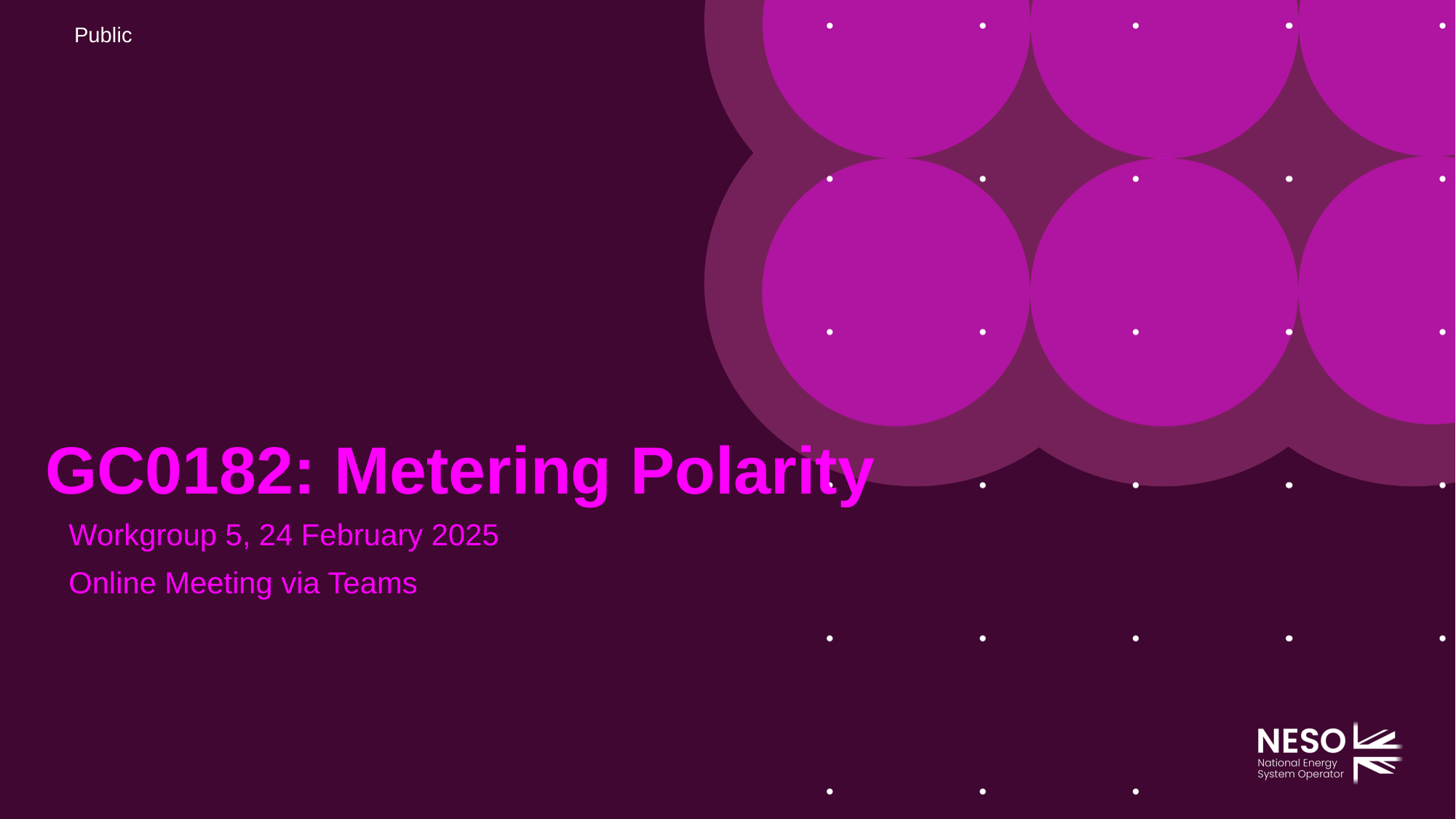

# GC0182: Metering Polarity
Workgroup 5, 24 February 2025
Online Meeting via Teams